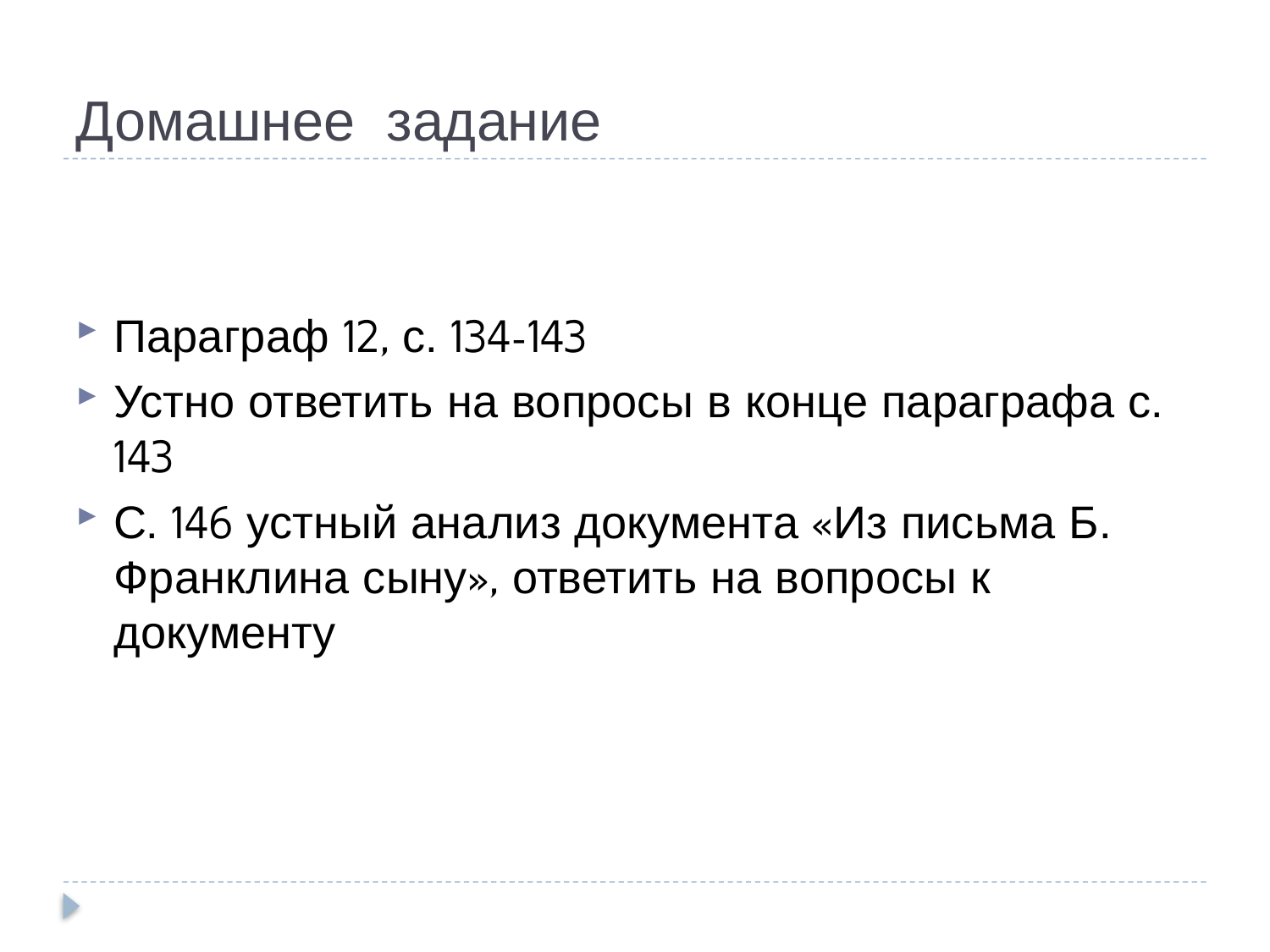

# Домашнее  задание

Параграф 12, с. 134-143
Устно ответить на вопросы в конце параграфа с. 143
С. 146 устный анализ документа «Из письма Б. Франклина сыну», ответить на вопросы к документу